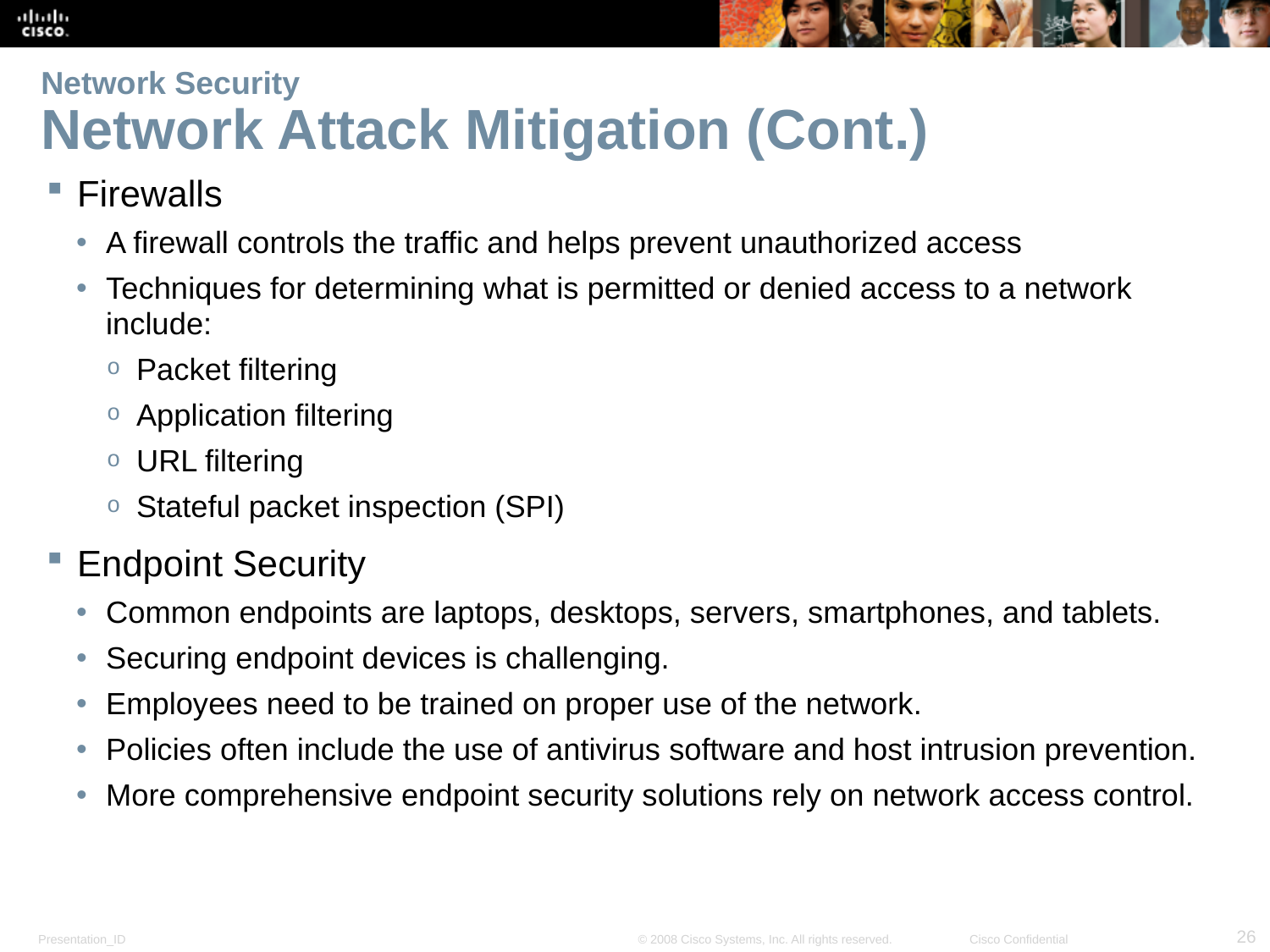

# Network Security Network Attack Mitigation (Cont.)
Firewalls
A firewall controls the traffic and helps prevent unauthorized access
Techniques for determining what is permitted or denied access to a network include:
Packet filtering
Application filtering
URL filtering
Stateful packet inspection (SPI)
Endpoint Security
Common endpoints are laptops, desktops, servers, smartphones, and tablets.
Securing endpoint devices is challenging.
Employees need to be trained on proper use of the network.
Policies often include the use of antivirus software and host intrusion prevention.
More comprehensive endpoint security solutions rely on network access control.